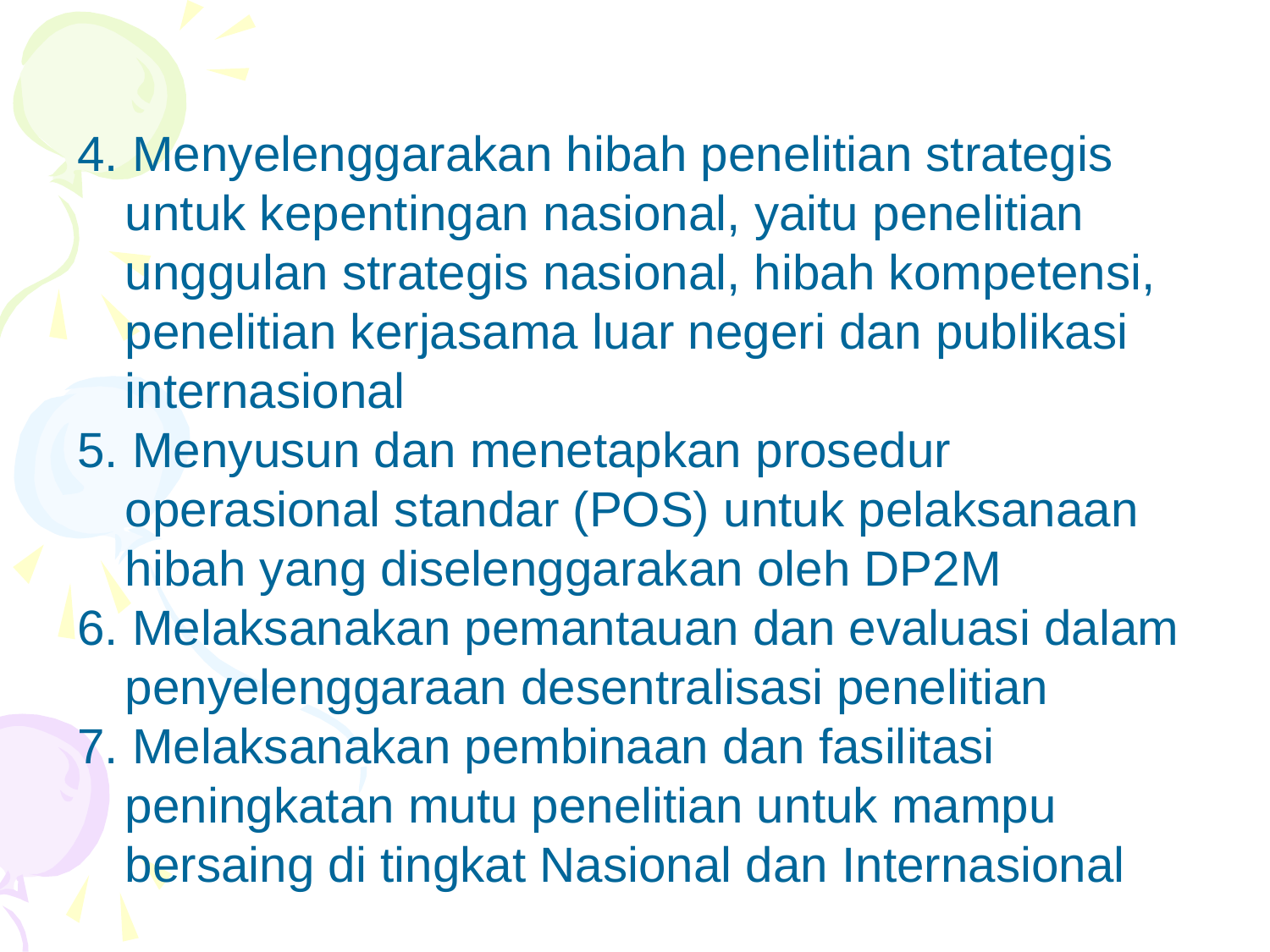

4. Menyelenggarakan hibah penelitian strategis untuk kepentingan nasional, yaitu penelitian unggulan strategis nasional, hibah kompetensi, penelitian kerjasama luar negeri dan publikasi internasional
5. Menyusun dan menetapkan prosedur operasional standar (POS) untuk pelaksanaan hibah yang diselenggarakan oleh DP2M
6. Melaksanakan pemantauan dan evaluasi dalam penyelenggaraan desentralisasi penelitian
7. Melaksanakan pembinaan dan fasilitasi peningkatan mutu penelitian untuk mampu bersaing di tingkat Nasional dan Internasional